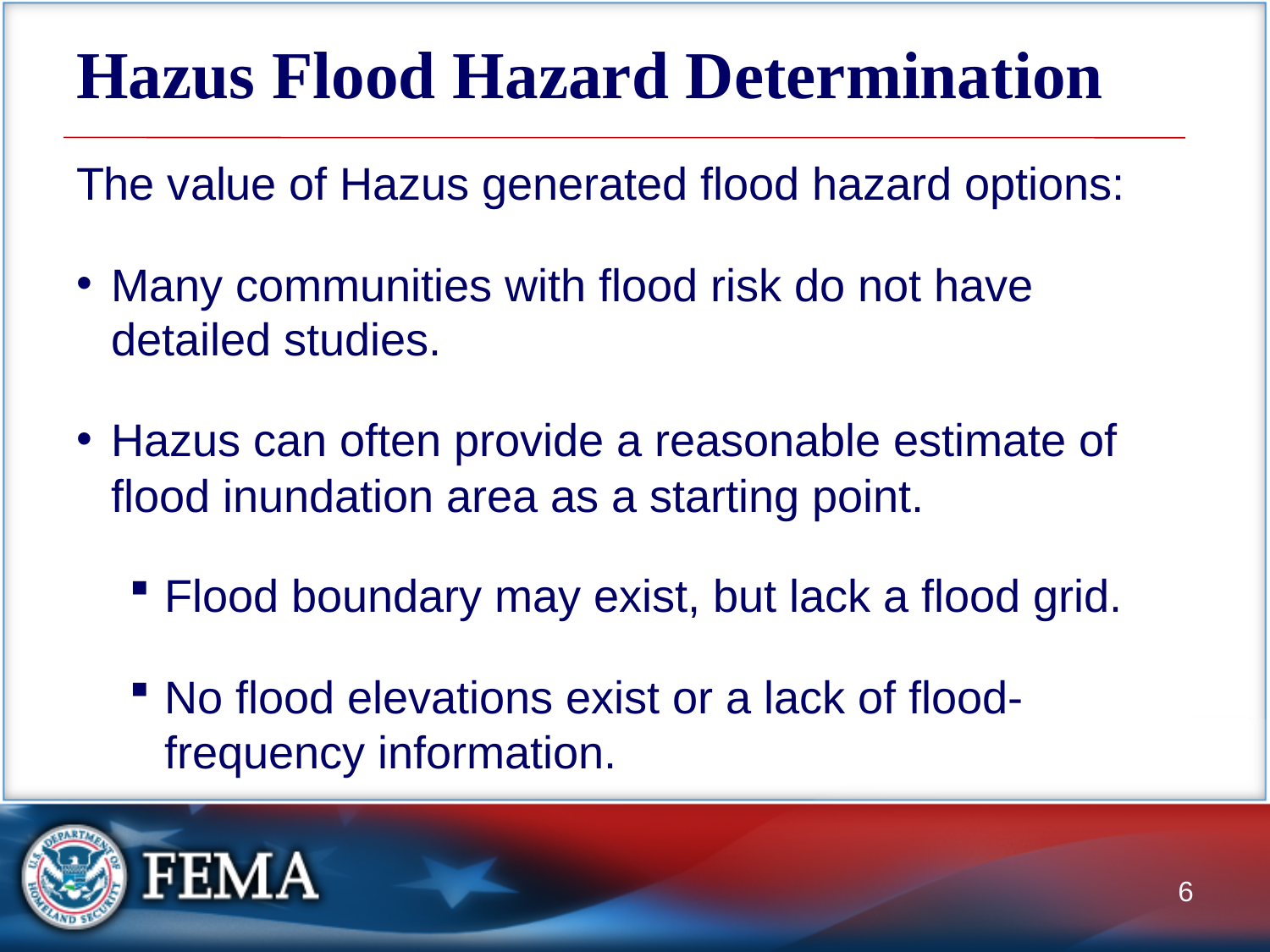

# Hazus Flood Hazard Determination
The value of Hazus generated flood hazard options:
Many communities with flood risk do not have detailed studies.
Hazus can often provide a reasonable estimate of flood inundation area as a starting point.
Flood boundary may exist, but lack a flood grid.
No flood elevations exist or a lack of flood-frequency information.
6